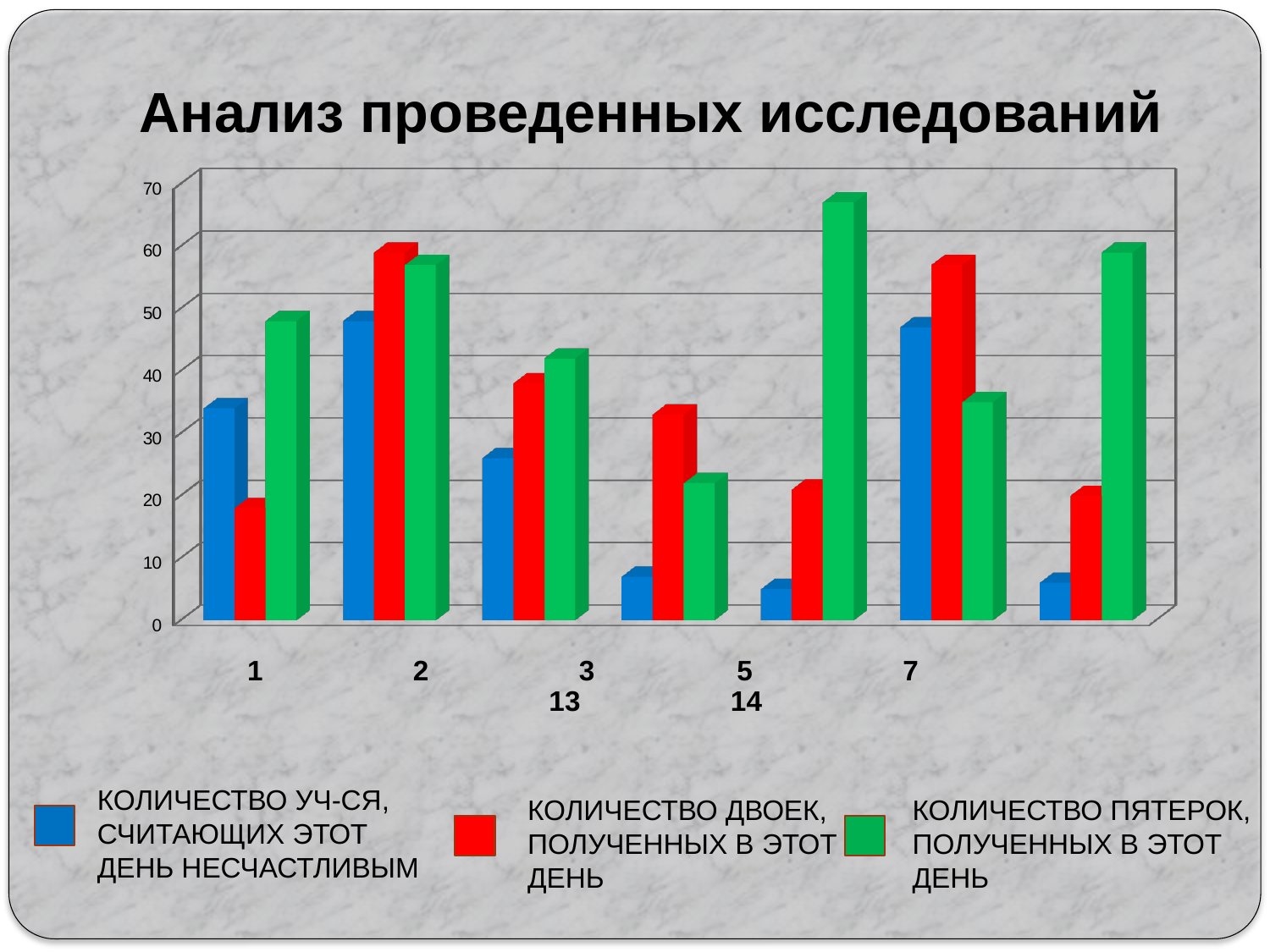

# Анализ проведенных исследований

[unsupported chart]

КОЛИЧЕСТВО УЧ-СЯ, СЧИТАЮЩИХ ЭТОТ ДЕНЬ НЕСЧАСТЛИВЫМ
КОЛИЧЕСТВО ДВОЕК, ПОЛУЧЕННЫХ В ЭТОТ ДЕНЬ
КОЛИЧЕСТВО ПЯТЕРОК, ПОЛУЧЕННЫХ В ЭТОТ ДЕНЬ